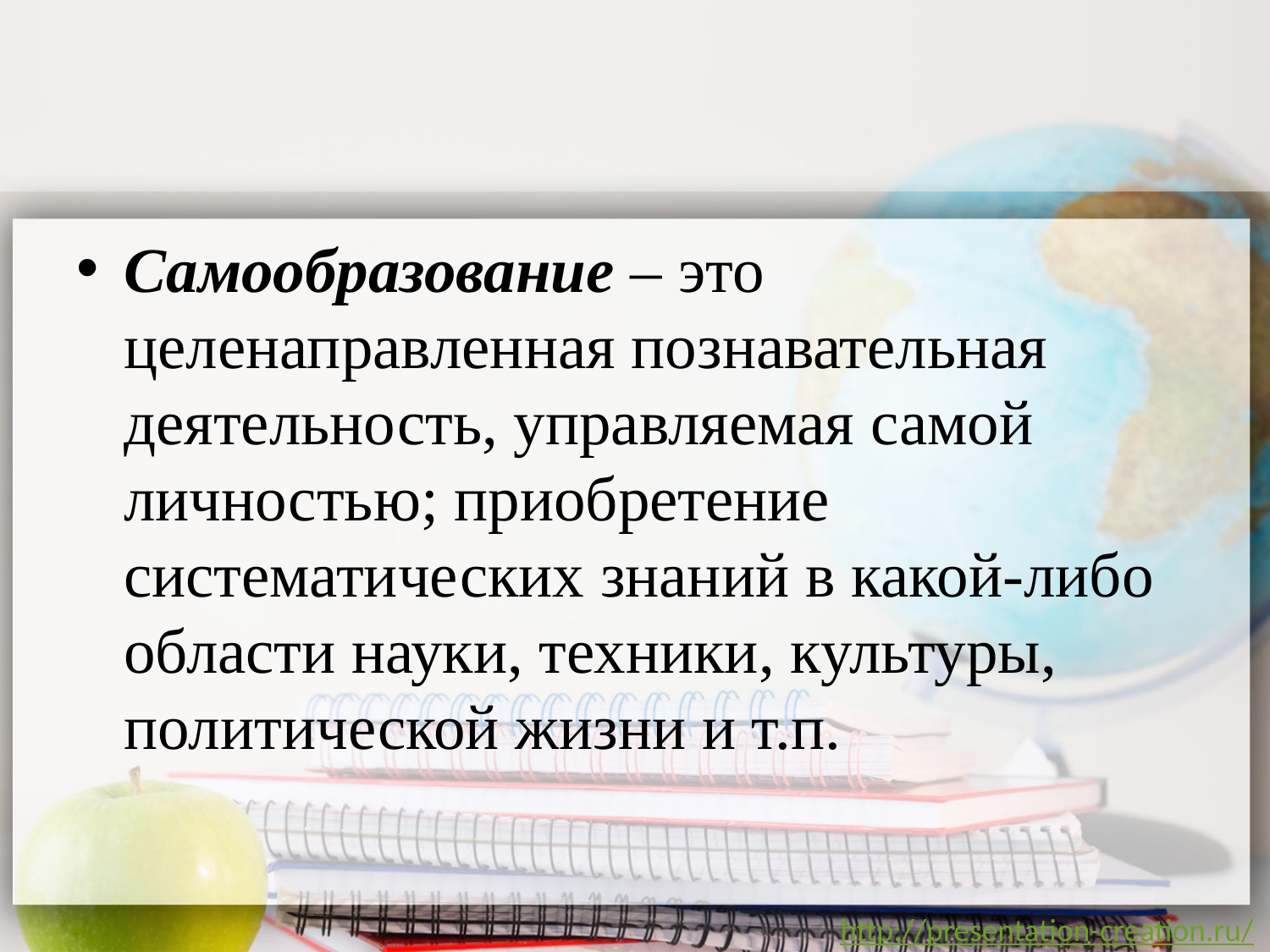

#
Самообразование – это целенаправленная познавательная деятельность, управляемая самой личностью; приобретение систематических знаний в какой-либо области науки, техники, культуры, политической жизни и т.п.